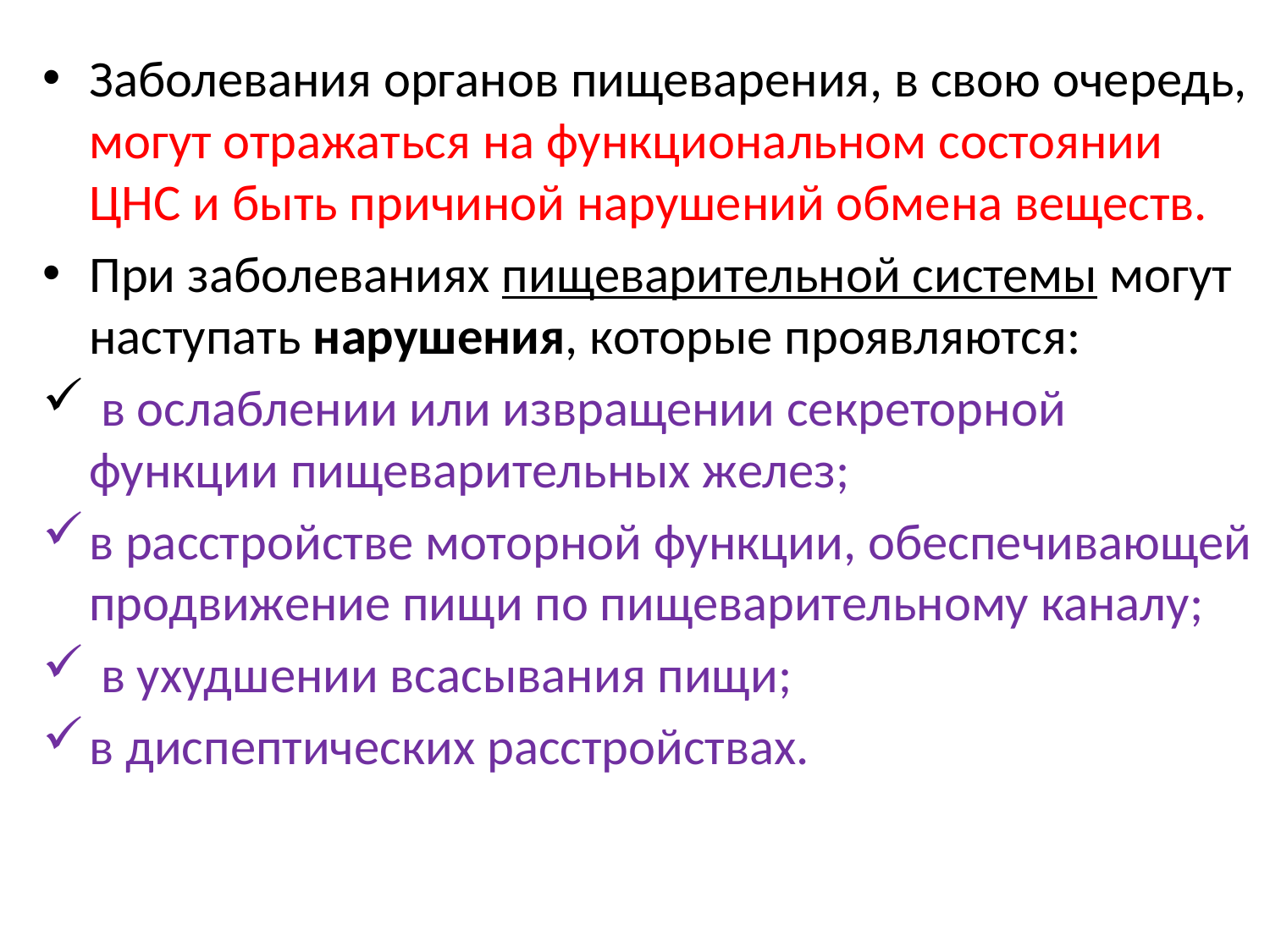

Заболевания органов пищеварения, в свою очередь, могут отражаться на функциональном состоянии ЦНС и быть причиной нарушений обмена веществ.
При заболеваниях пищеварительной системы могут наступать нарушения, которые проявляются:
 в ослаблении или извращении секреторной функции пищеварительных желез;
в расстройстве моторной функции, обеспечивающей продвижение пищи по пищеварительному каналу;
 в ухудшении всасывания пищи;
в диспептических расстройствах.